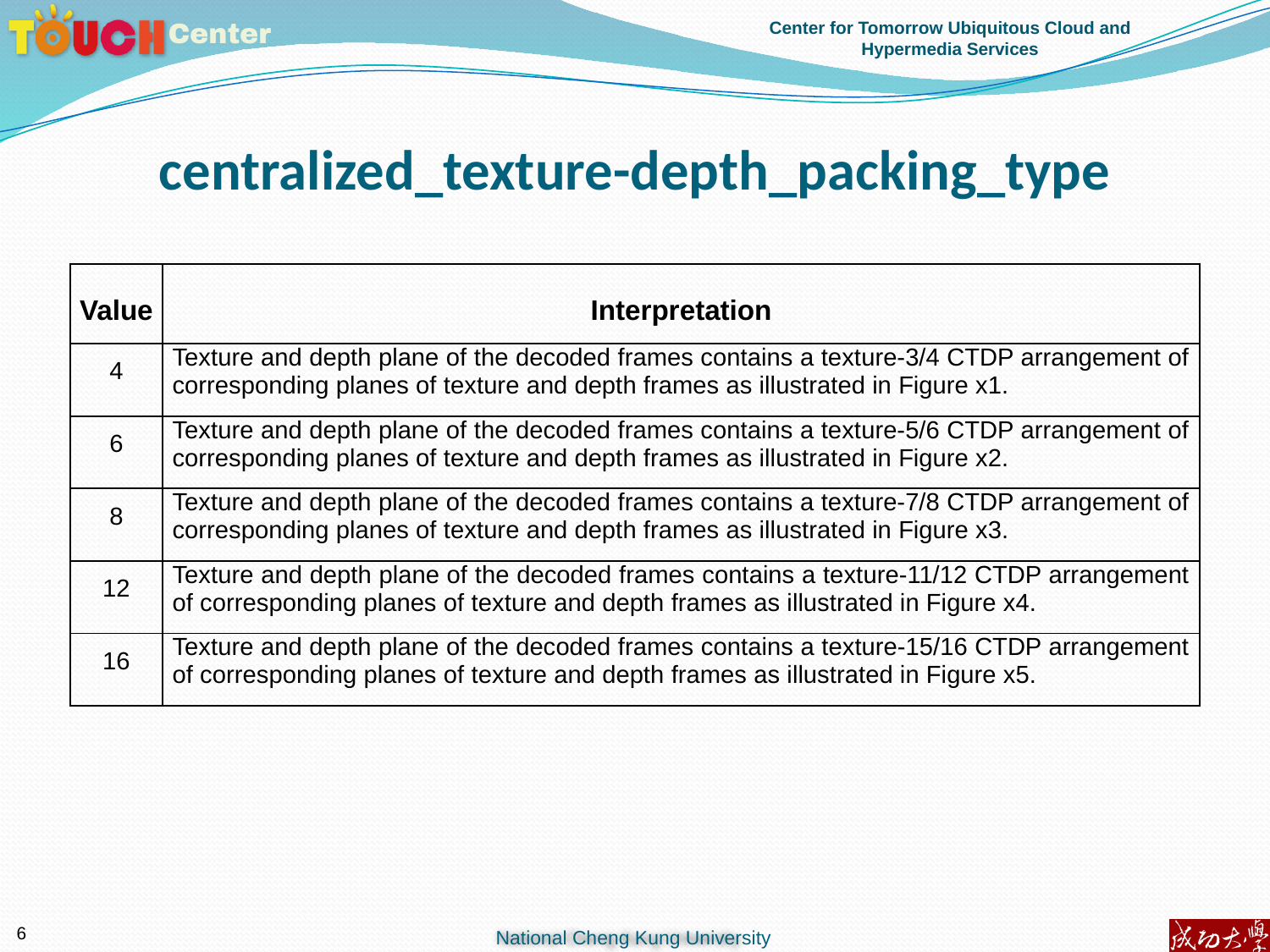

# centralized_texture-depth_packing_type
| Value | Interpretation |
| --- | --- |
| 4 | Texture and depth plane of the decoded frames contains a texture-3/4 CTDP arrangement of corresponding planes of texture and depth frames as illustrated in Figure x1. |
| 6 | Texture and depth plane of the decoded frames contains a texture-5/6 CTDP arrangement of corresponding planes of texture and depth frames as illustrated in Figure x2. |
| 8 | Texture and depth plane of the decoded frames contains a texture-7/8 CTDP arrangement of corresponding planes of texture and depth frames as illustrated in Figure x3. |
| 12 | Texture and depth plane of the decoded frames contains a texture-11/12 CTDP arrangement of corresponding planes of texture and depth frames as illustrated in Figure x4. |
| 16 | Texture and depth plane of the decoded frames contains a texture-15/16 CTDP arrangement of corresponding planes of texture and depth frames as illustrated in Figure x5. |